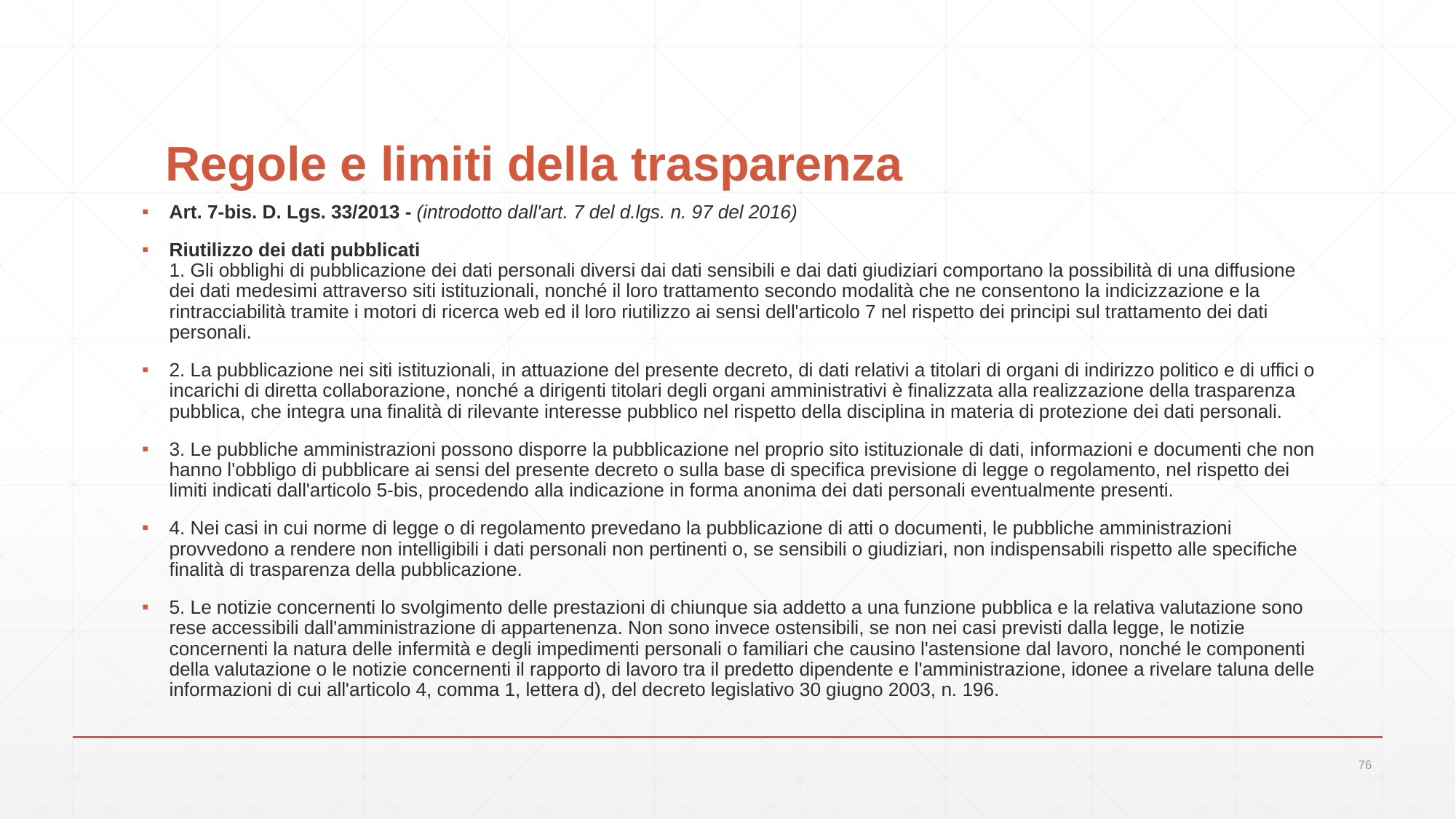

# Regole e limiti della trasparenza
Art. 7-bis. D. Lgs. 33/2013 - (introdotto dall'art. 7 del d.lgs. n. 97 del 2016)
Riutilizzo dei dati pubblicati
1. Gli obblighi di pubblicazione dei dati personali diversi dai dati sensibili e dai dati giudiziari comportano la possibilità di una diffusione dei dati medesimi attraverso siti istituzionali, nonché il loro trattamento secondo modalità che ne consentono la indicizzazione e la rintracciabilità tramite i motori di ricerca web ed il loro riutilizzo ai sensi dell'articolo 7 nel rispetto dei principi sul trattamento dei dati personali.
2. La pubblicazione nei siti istituzionali, in attuazione del presente decreto, di dati relativi a titolari di organi di indirizzo politico e di uffici o incarichi di diretta collaborazione, nonché a dirigenti titolari degli organi amministrativi è finalizzata alla realizzazione della trasparenza pubblica, che integra una finalità di rilevante interesse pubblico nel rispetto della disciplina in materia di protezione dei dati personali.
3. Le pubbliche amministrazioni possono disporre la pubblicazione nel proprio sito istituzionale di dati, informazioni e documenti che non hanno l'obbligo di pubblicare ai sensi del presente decreto o sulla base di specifica previsione di legge o regolamento, nel rispetto dei limiti indicati dall'articolo 5-bis, procedendo alla indicazione in forma anonima dei dati personali eventualmente presenti.
4. Nei casi in cui norme di legge o di regolamento prevedano la pubblicazione di atti o documenti, le pubbliche amministrazioni provvedono a rendere non intelligibili i dati personali non pertinenti o, se sensibili o giudiziari, non indispensabili rispetto alle specifiche finalità di trasparenza della pubblicazione.
5. Le notizie concernenti lo svolgimento delle prestazioni di chiunque sia addetto a una funzione pubblica e la relativa valutazione sono rese accessibili dall'amministrazione di appartenenza. Non sono invece ostensibili, se non nei casi previsti dalla legge, le notizie concernenti la natura delle infermità e degli impedimenti personali o familiari che causino l'astensione dal lavoro, nonché le componenti della valutazione o le notizie concernenti il rapporto di lavoro tra il predetto dipendente e l'amministrazione, idonee a rivelare taluna delle informazioni di cui all'articolo 4, comma 1, lettera d), del decreto legislativo 30 giugno 2003, n. 196.

76